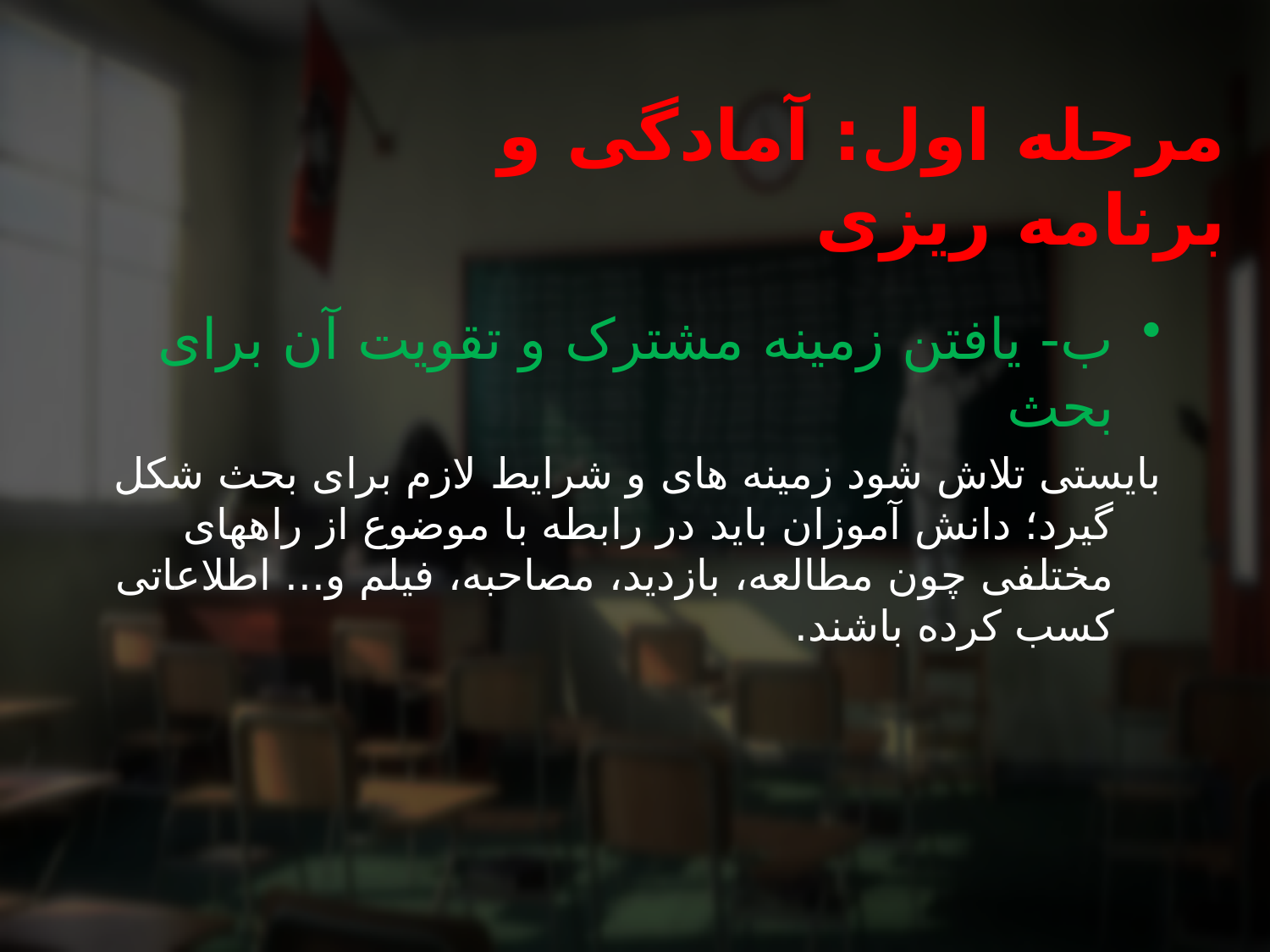

مرحله اول: آمادگی و برنامه ریزی
ب- یافتن زمینه مشترک و تقویت آن برای بحث
بایستی تلاش شود زمینه های و شرایط لازم برای بحث شکل گیرد؛ دانش آموزان باید در رابطه با موضوع از راههای مختلفی چون مطالعه، بازدید، مصاحبه، فیلم و... اطلاعاتی کسب کرده باشند.